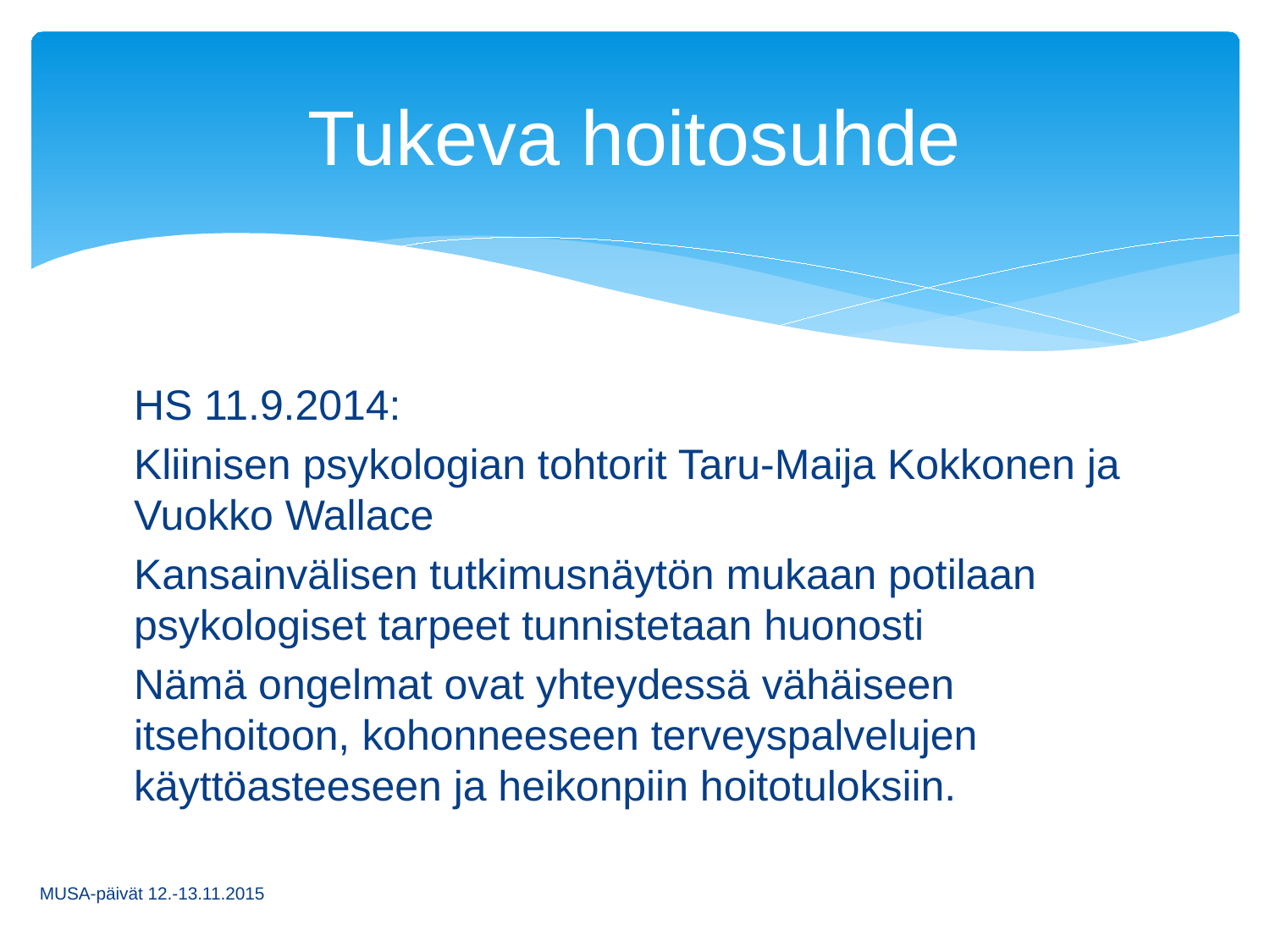

# Tukeva hoitosuhde
HS 11.9.2014:
Kliinisen psykologian tohtorit Taru-Maija Kokkonen ja Vuokko Wallace
Kansainvälisen tutkimusnäytön mukaan potilaan psykologiset tarpeet tunnistetaan huonosti
Nämä ongelmat ovat yhteydessä vähäiseen itsehoitoon, kohonneeseen terveyspalvelujen käyttöasteeseen ja heikonpiin hoitotuloksiin.
MUSA-päivät 12.-13.11.2015